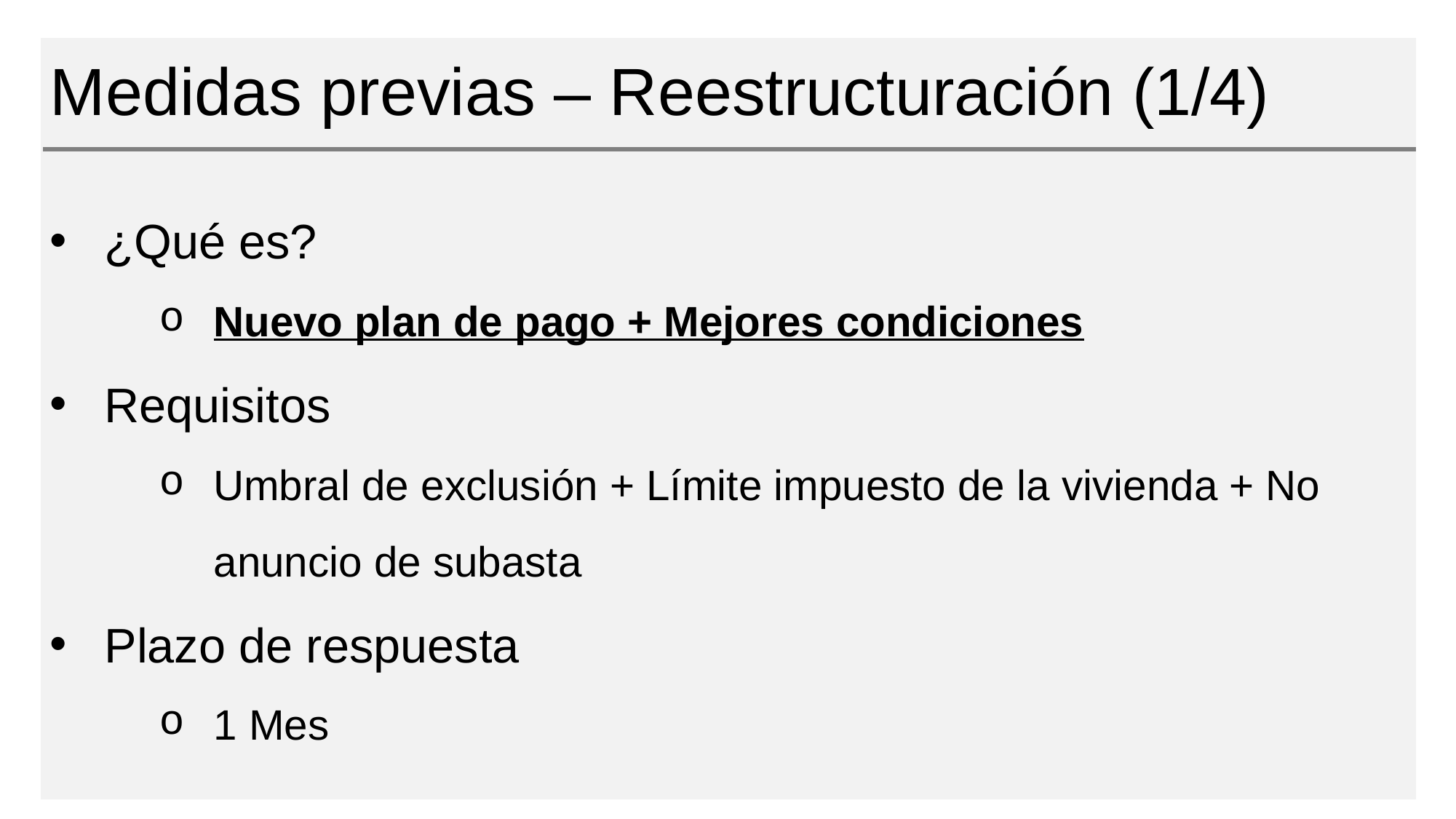

# Medidas previas – Reestructuración (1/4)
¿Qué es?
Nuevo plan de pago + Mejores condiciones
Requisitos
Umbral de exclusión + Límite impuesto de la vivienda + No anuncio de subasta
Plazo de respuesta
1 Mes